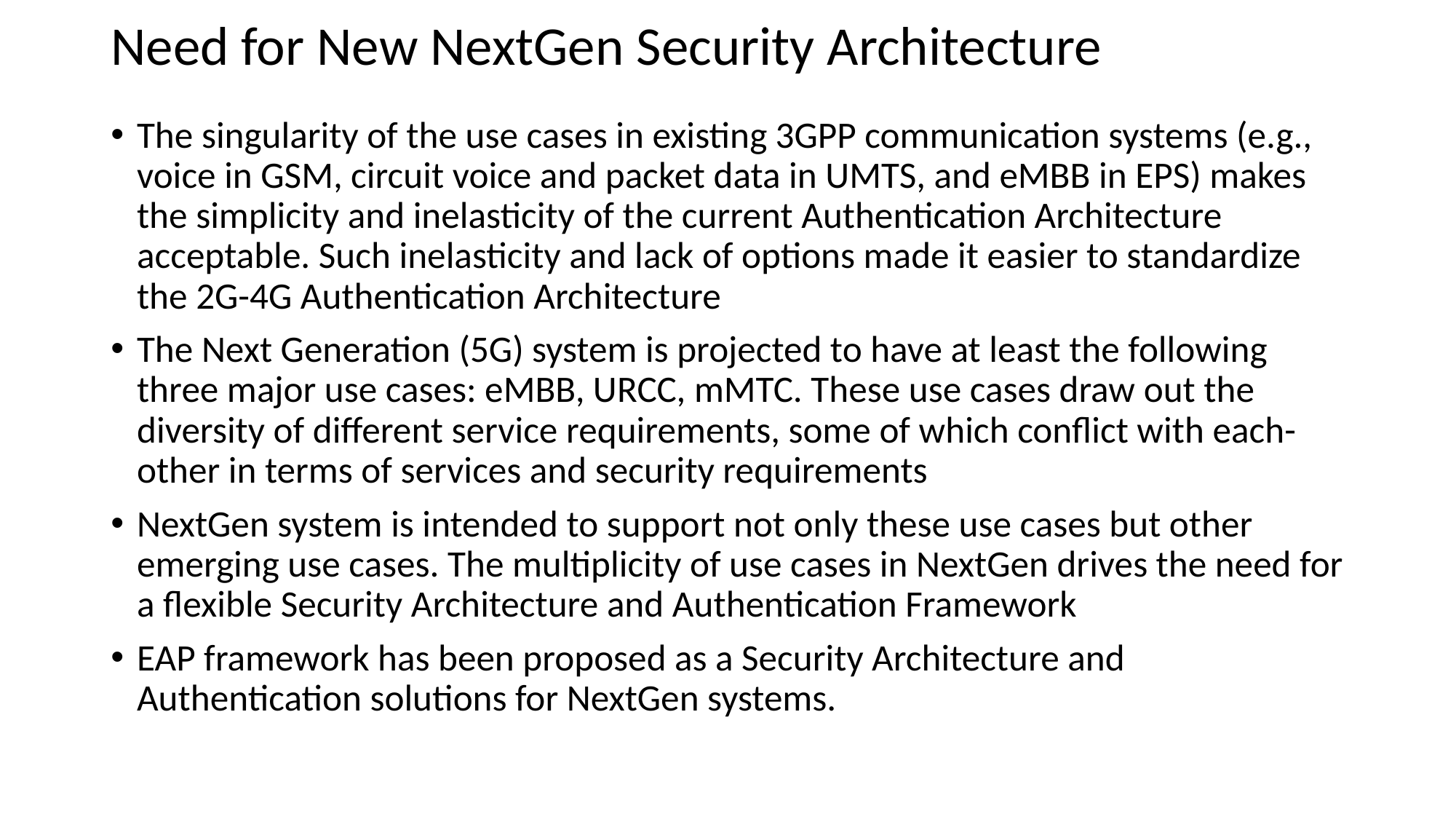

# Need for New NextGen Security Architecture
The singularity of the use cases in existing 3GPP communication systems (e.g., voice in GSM, circuit voice and packet data in UMTS, and eMBB in EPS) makes the simplicity and inelasticity of the current Authentication Architecture acceptable. Such inelasticity and lack of options made it easier to standardize the 2G-4G Authentication Architecture
The Next Generation (5G) system is projected to have at least the following three major use cases: eMBB, URCC, mMTC. These use cases draw out the diversity of different service requirements, some of which conflict with each-other in terms of services and security requirements
NextGen system is intended to support not only these use cases but other emerging use cases. The multiplicity of use cases in NextGen drives the need for a flexible Security Architecture and Authentication Framework
EAP framework has been proposed as a Security Architecture and Authentication solutions for NextGen systems.